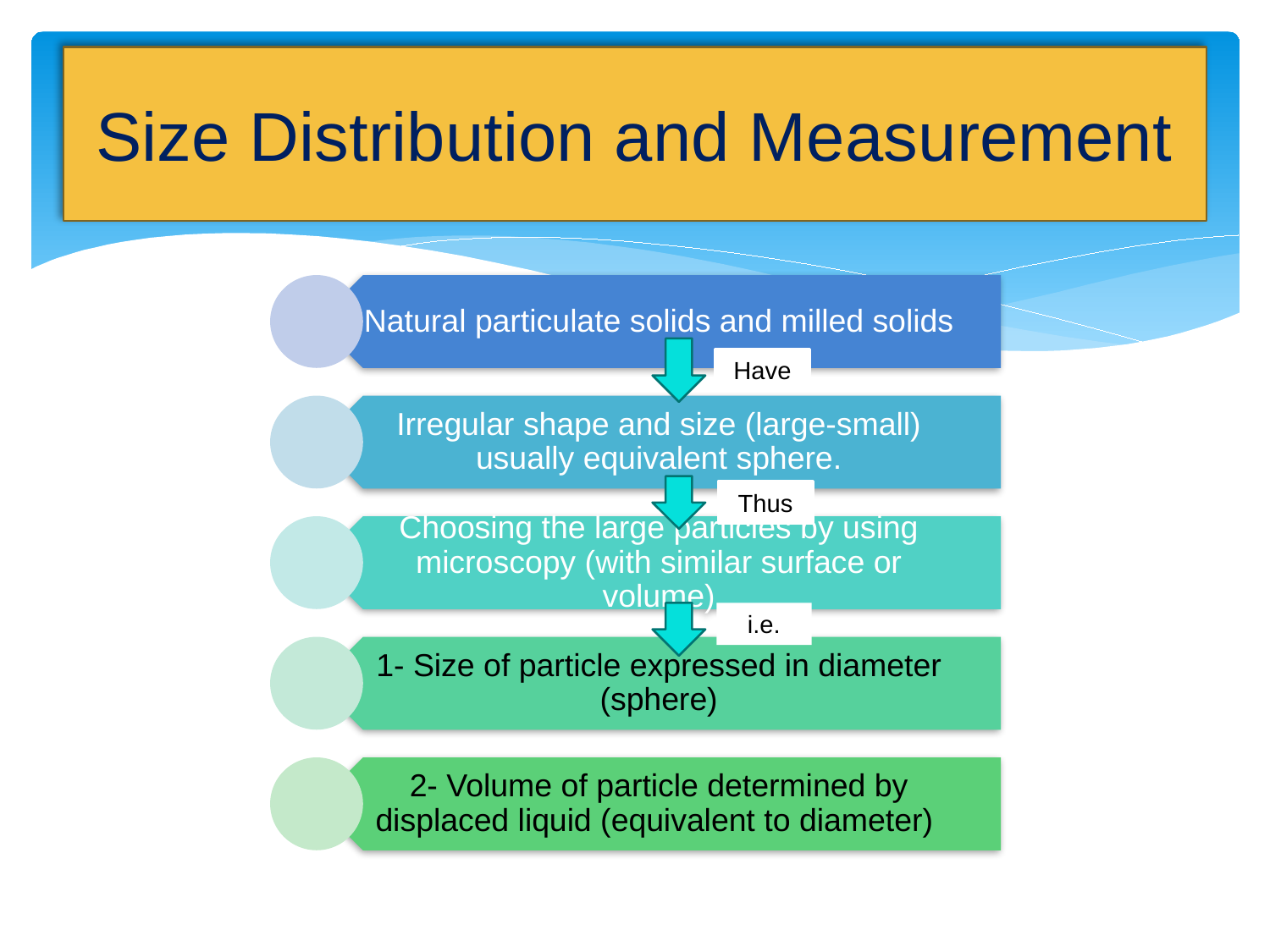

# Size Distribution and Measurement
Natural particulate solids and milled solids
Irregular shape and size (large-small) usually equivalent sphere.
Choosing the large particles by using microscopy (with similar surface or volume)
1- Size of particle expressed in diameter (sphere)
2- Volume of particle determined by displaced liquid (equivalent to diameter)

Have

Thus

i.e.